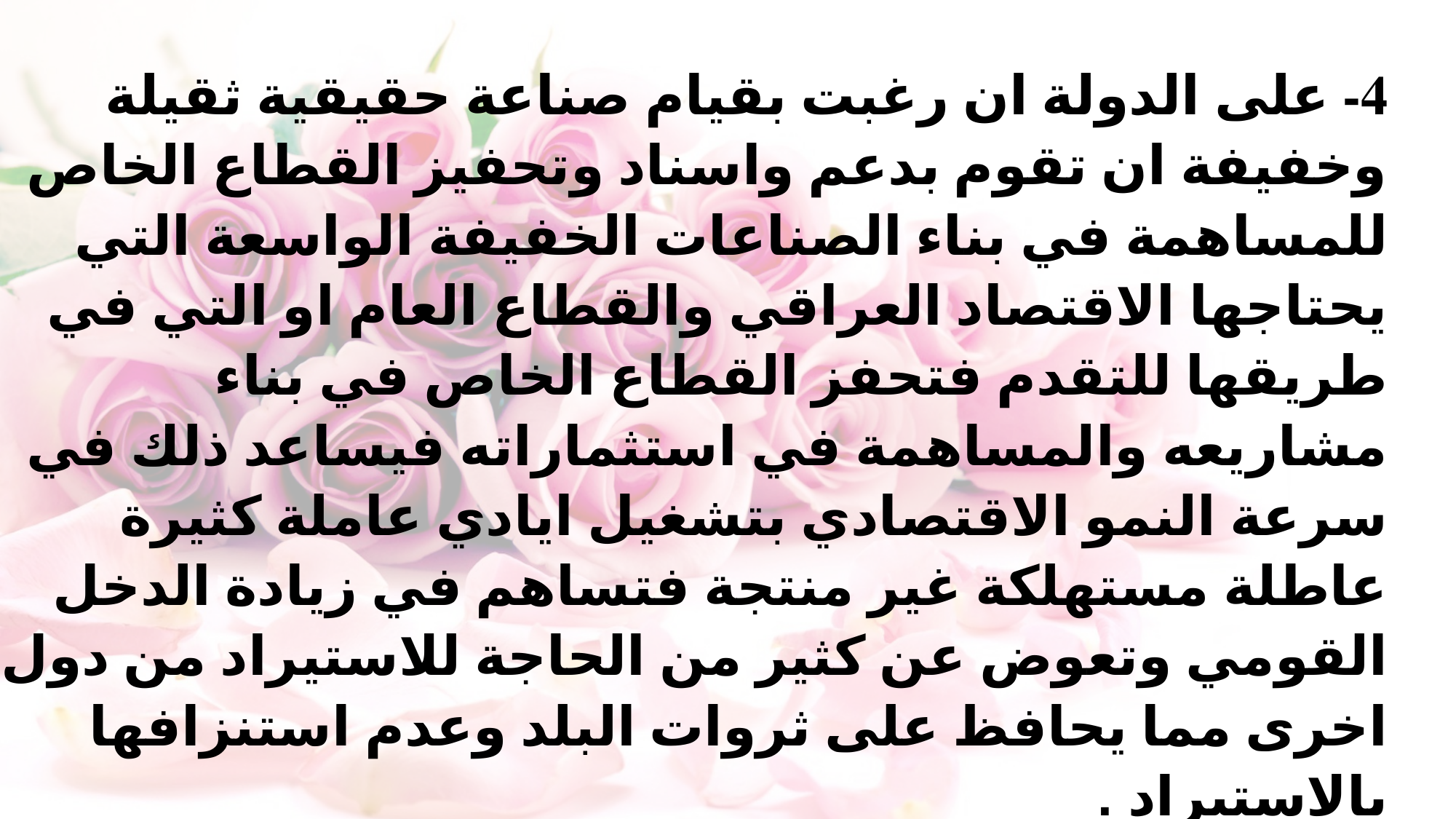

4- على الدولة ان رغبت بقيام صناعة حقيقية ثقيلة وخفيفة ان تقوم بدعم واسناد وتحفيز القطاع الخاص للمساهمة في بناء الصناعات الخفيفة الواسعة التي يحتاجها الاقتصاد العراقي والقطاع العام او التي في طريقها للتقدم فتحفز القطاع الخاص في بناء مشاريعه والمساهمة في استثماراته فيساعد ذلك في سرعة النمو الاقتصادي بتشغيل ايادي عاملة كثيرة عاطلة مستهلكة غير منتجة فتساهم في زيادة الدخل القومي وتعوض عن كثير من الحاجة للاستيراد من دول اخرى مما يحافظ على ثروات البلد وعدم استنزافها بالاستيراد .